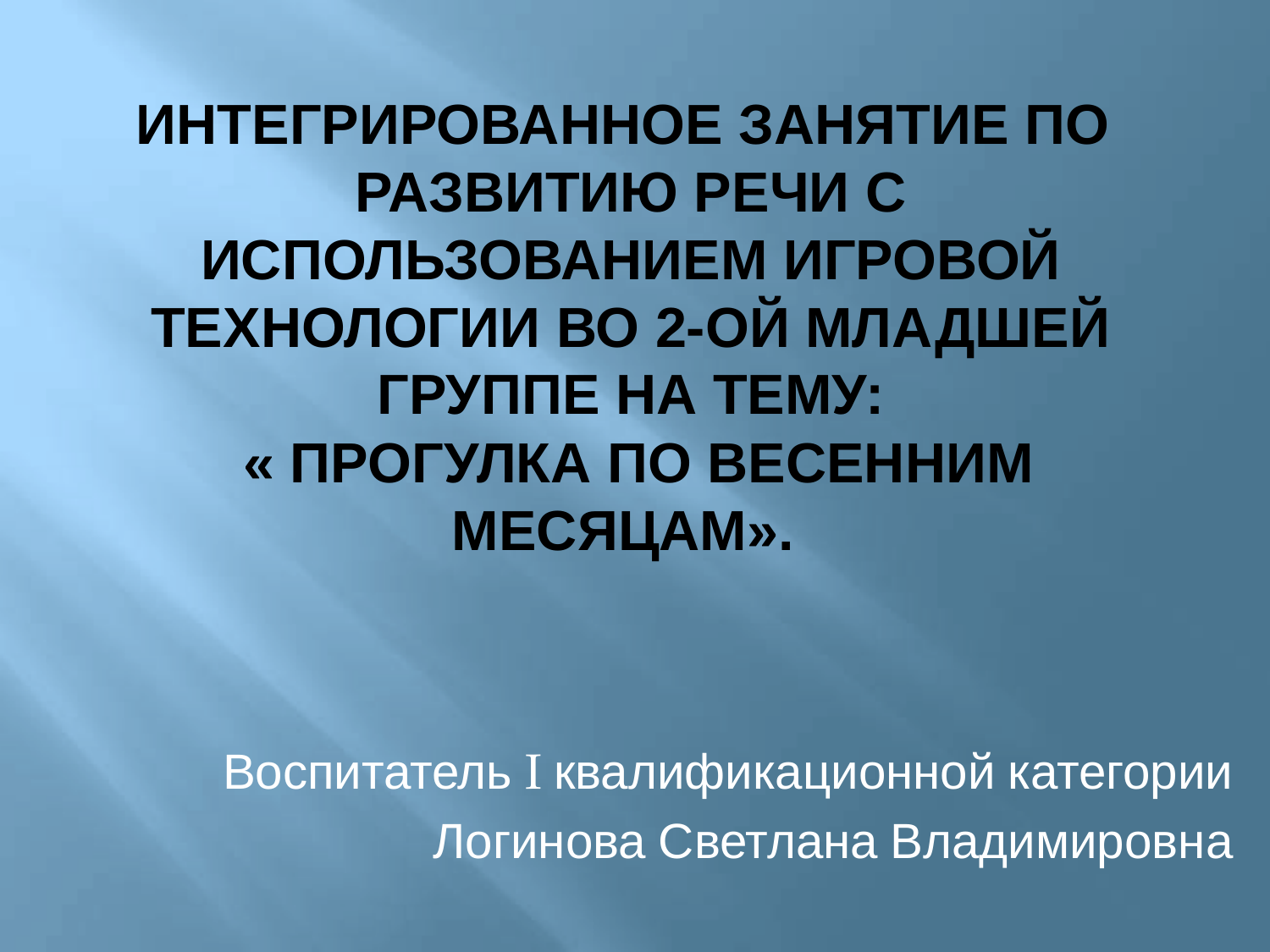

# Интегрированное занятие по  развитию речи с использованием игровой технологии во 2-ой младшей группе на тему: « Прогулка по весенним месяцам».
Воспитатель I квалификационной категории
Логинова Светлана Владимировна